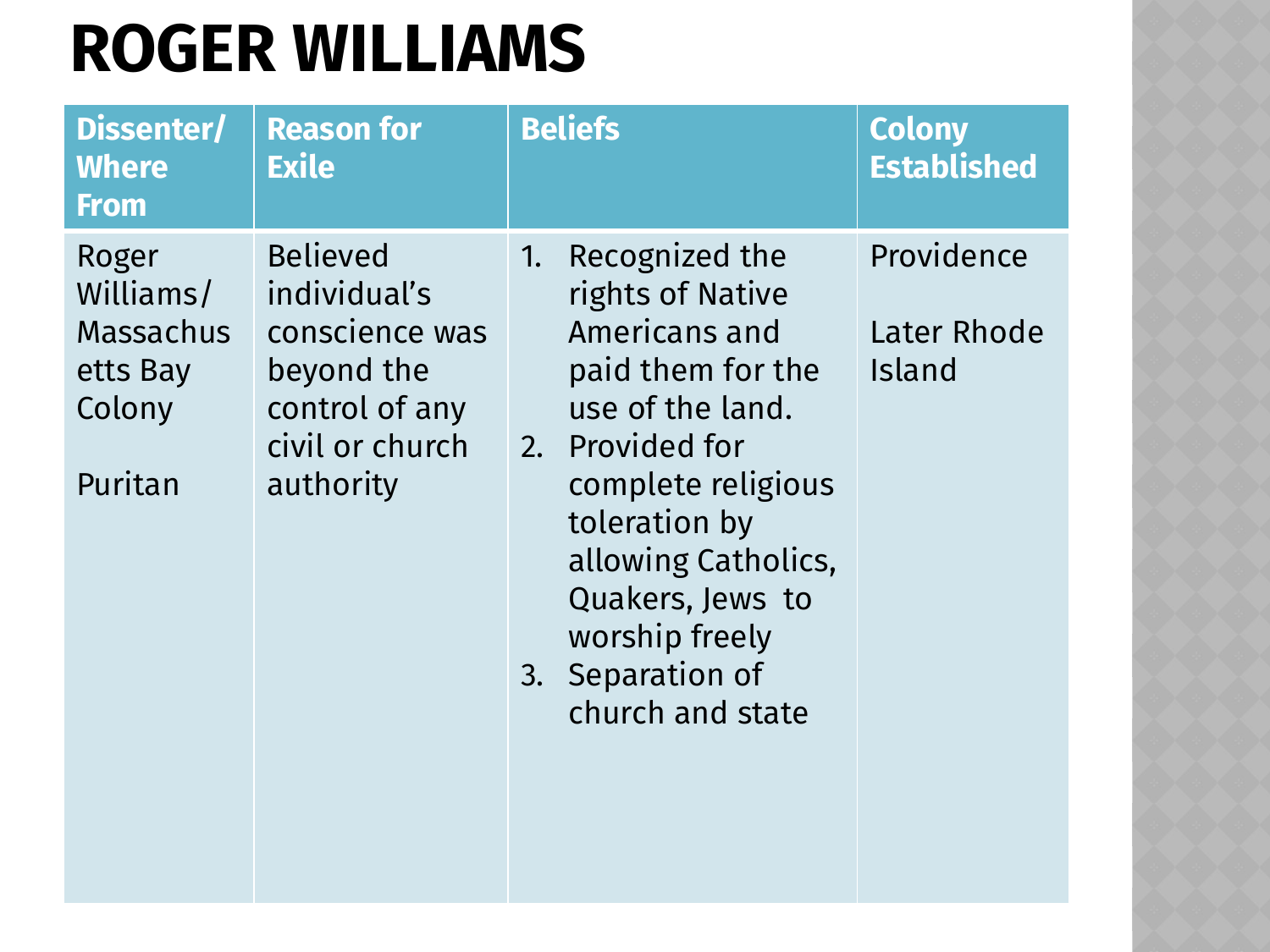

# Roger Williams
| Dissenter/ Where From | Reason for Exile | Beliefs | Colony Established |
| --- | --- | --- | --- |
| Roger Williams/ Massachusetts Bay Colony Puritan | Believed individual’s conscience was beyond the control of any civil or church authority | Recognized the rights of Native Americans and paid them for the use of the land. Provided for complete religious toleration by allowing Catholics, Quakers, Jews to worship freely Separation of church and state | Providence Later Rhode Island |